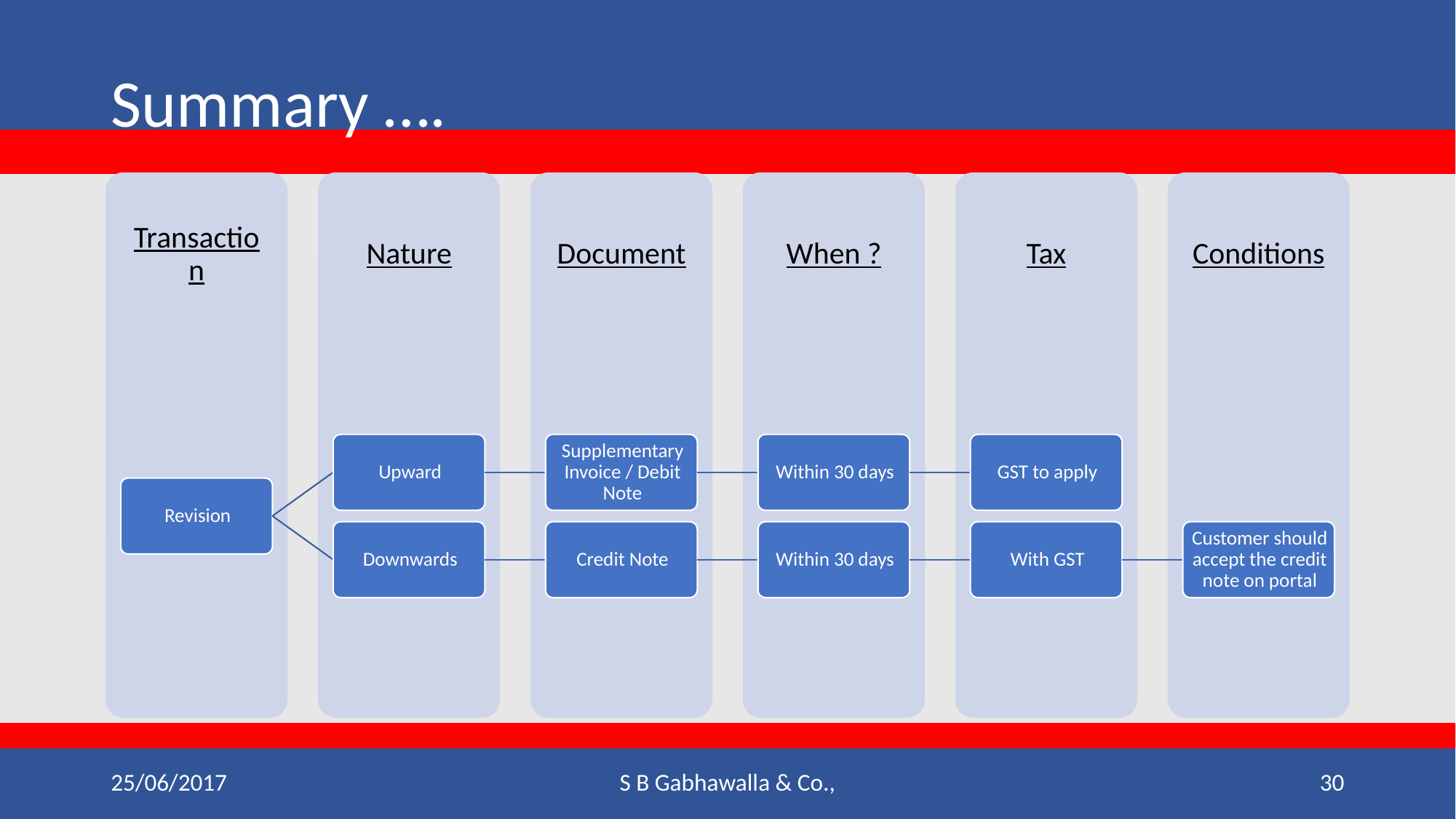

# Summary ….
Conditions
Tax
When ?
Document
Nature
Transaction
Revision

Upward

Supplementary Invoice / Debit Note

Within 30 days

GST to apply

Downwards

Credit Note

Within 30 days

With GST

Customer should accept the credit note on portal
25/06/2017
S B Gabhawalla & Co.,
30